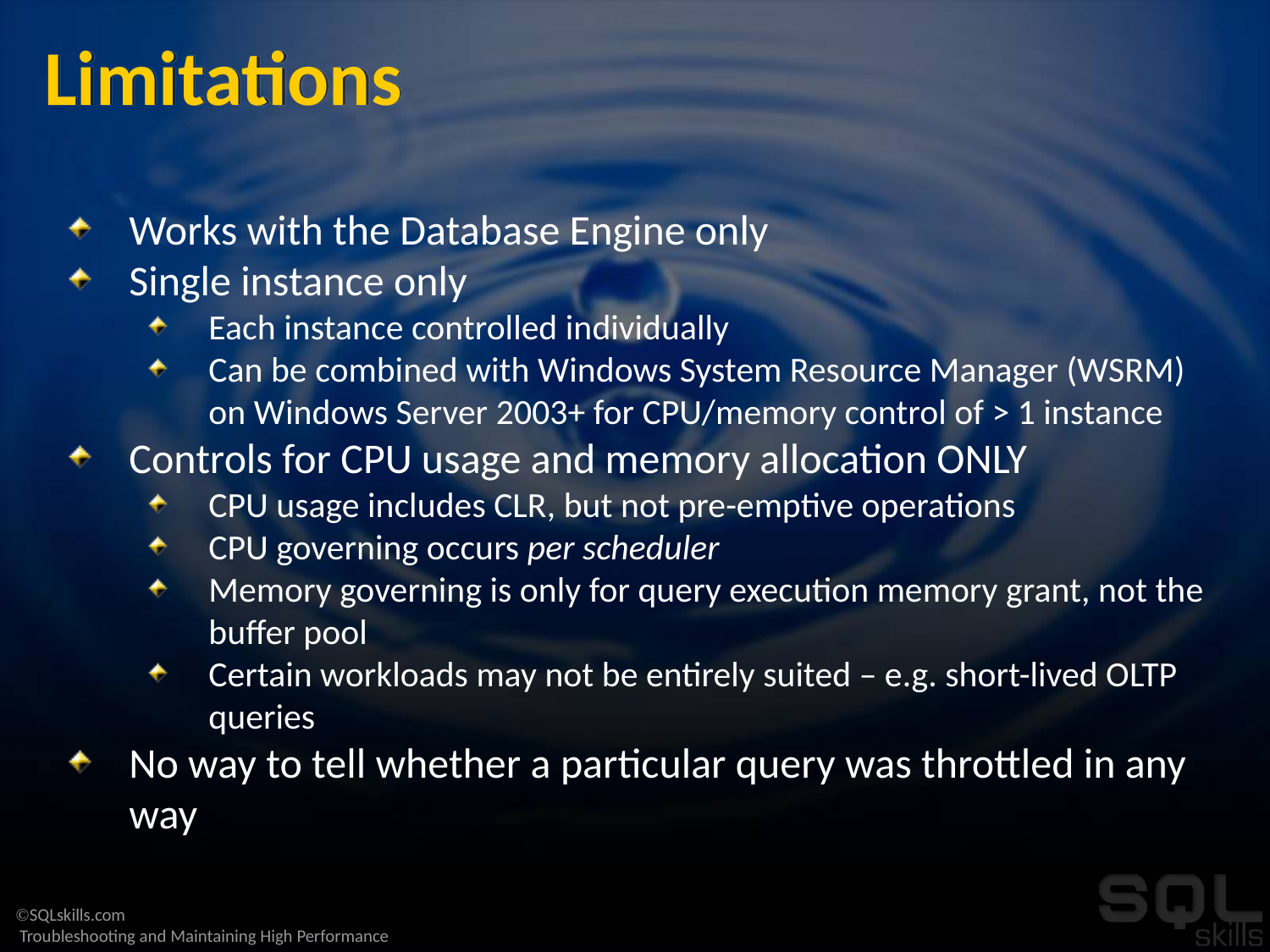

# Limitations
Works with the Database Engine only
Single instance only
Each instance controlled individually
Can be combined with Windows System Resource Manager (WSRM) on Windows Server 2003+ for CPU/memory control of > 1 instance
Controls for CPU usage and memory allocation ONLY
CPU usage includes CLR, but not pre-emptive operations
CPU governing occurs per scheduler
Memory governing is only for query execution memory grant, not the buffer pool
Certain workloads may not be entirely suited – e.g. short-lived OLTP queries
No way to tell whether a particular query was throttled in any way